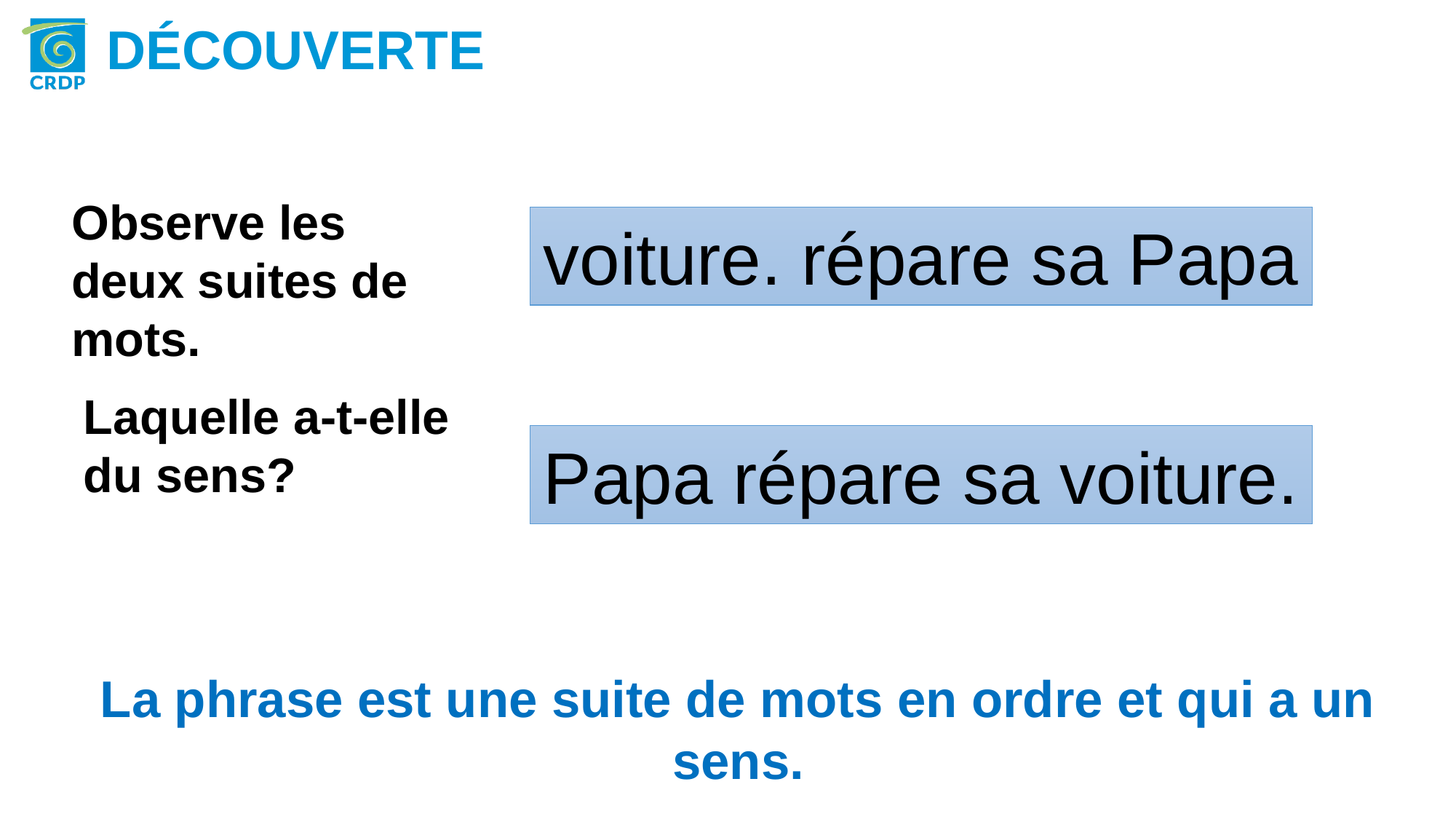

Découverte
Observe les deux suites de mots.
voiture. répare sa Papa
Laquelle a-t-elle du sens?
Papa répare sa voiture.
La phrase est une suite de mots en ordre et qui a un sens.